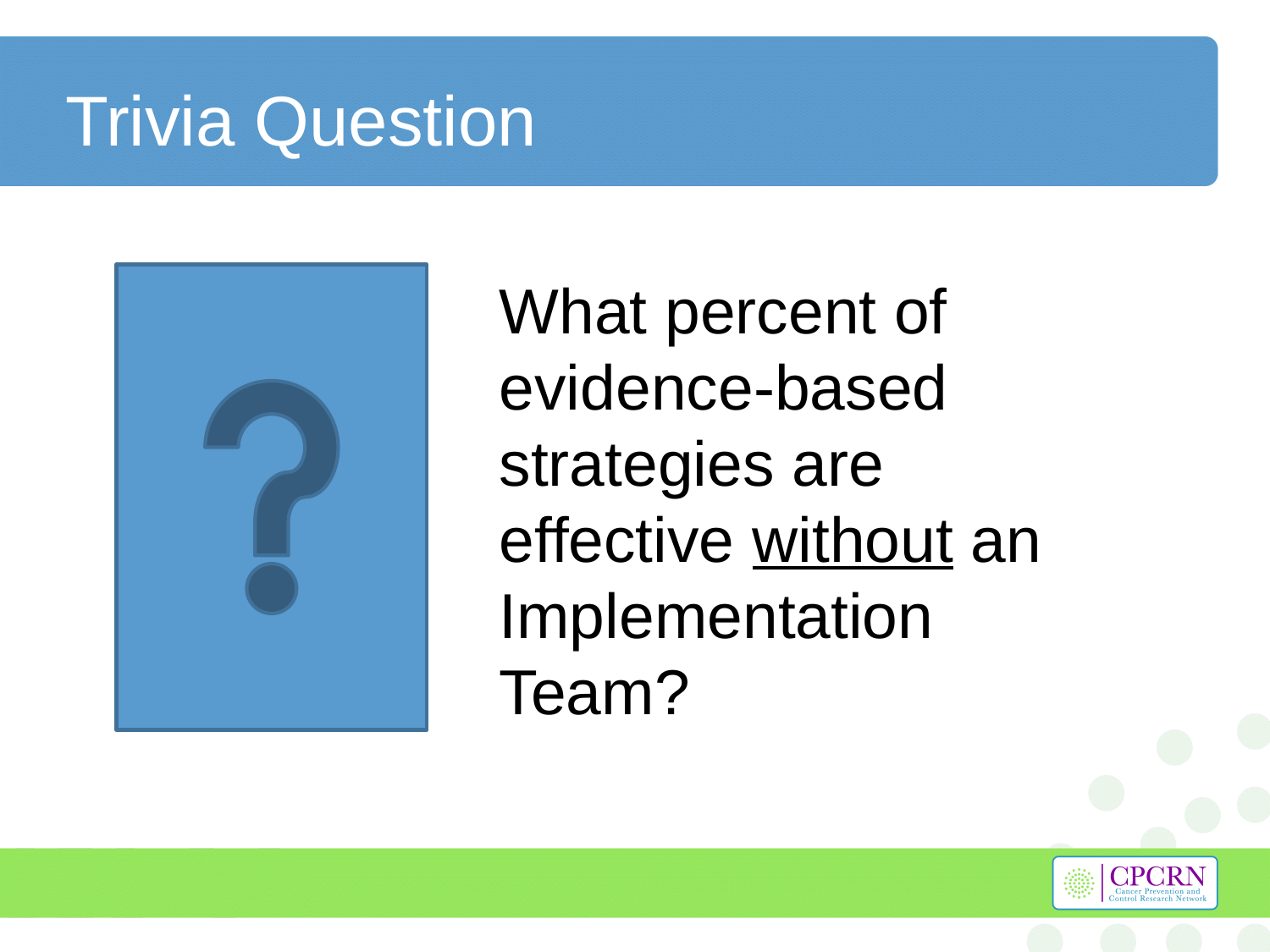

# Trivia Question

What percent of evidence-based strategies are effective without an Implementation Team?